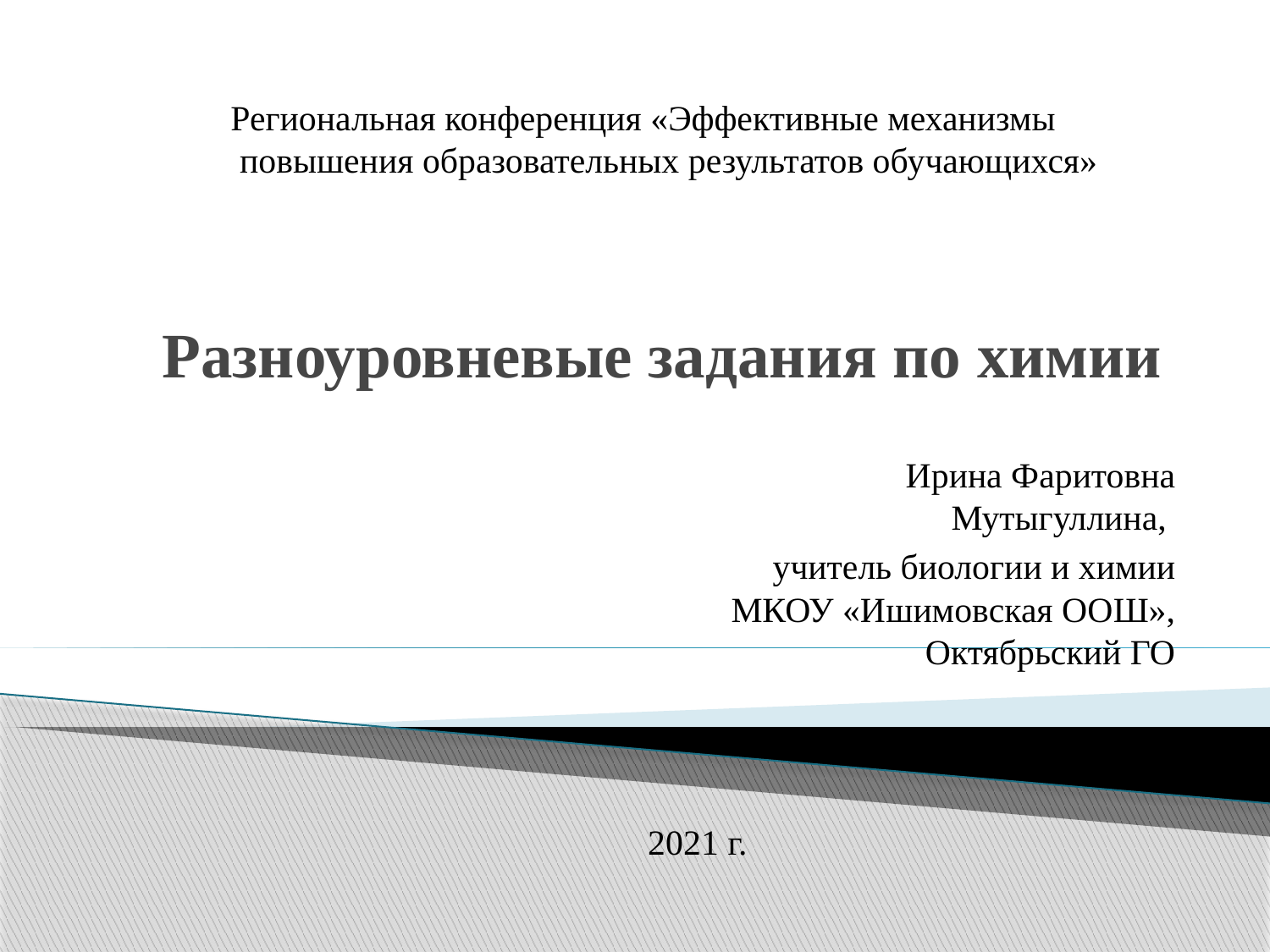

Региональная конференция «Эффективные механизмы
 повышения образовательных результатов обучающихся»
# Разноуровневые задания по химии
 Ирина Фаритовна Мутыгуллина,
 учитель биологии и химии
МКОУ «Ишимовская ООШ», Октябрьский ГО
2021 г.